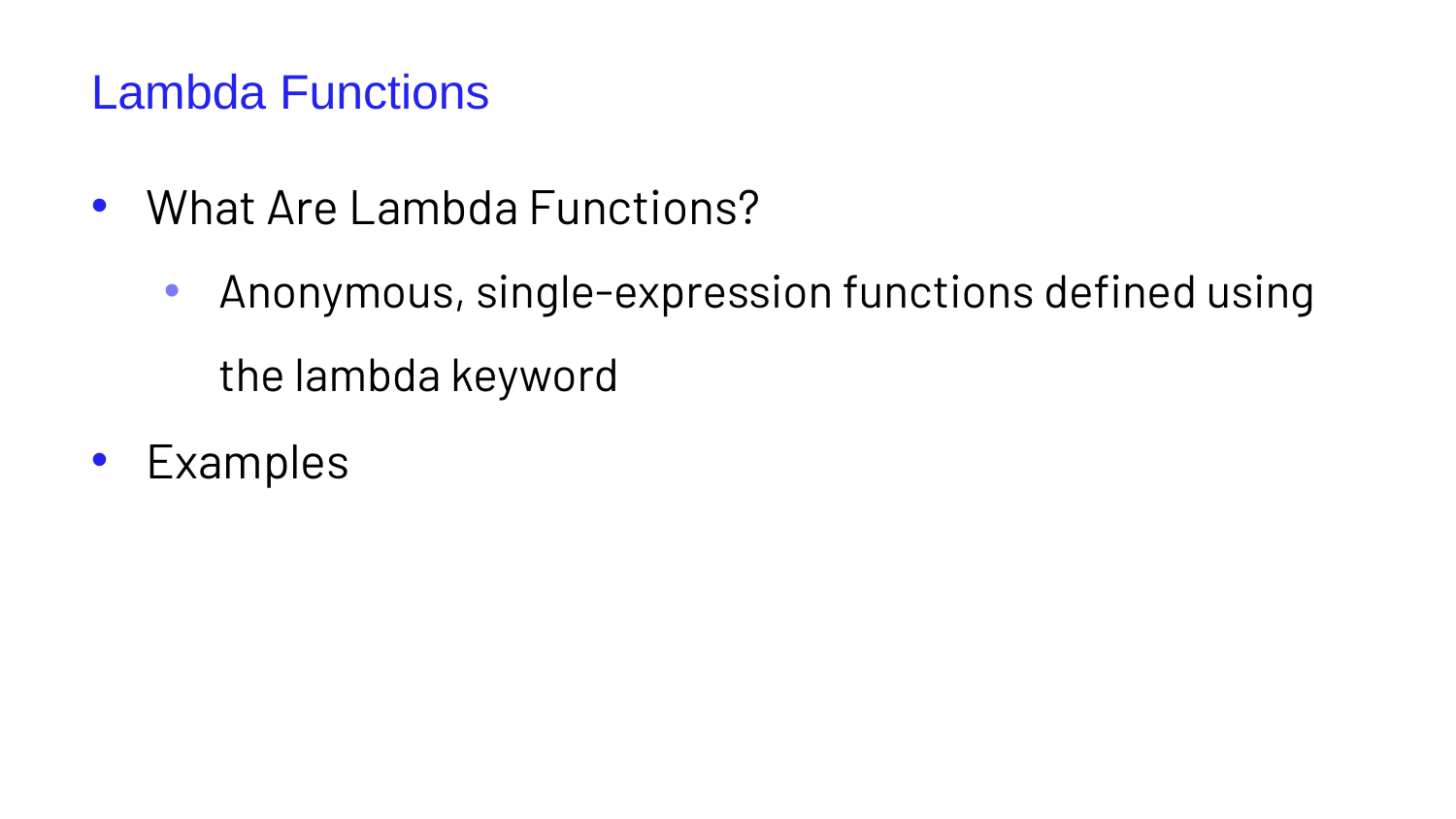

Lambda Functions
What Are Lambda Functions?
Anonymous, single-expression functions defined using the lambda keyword
Examples